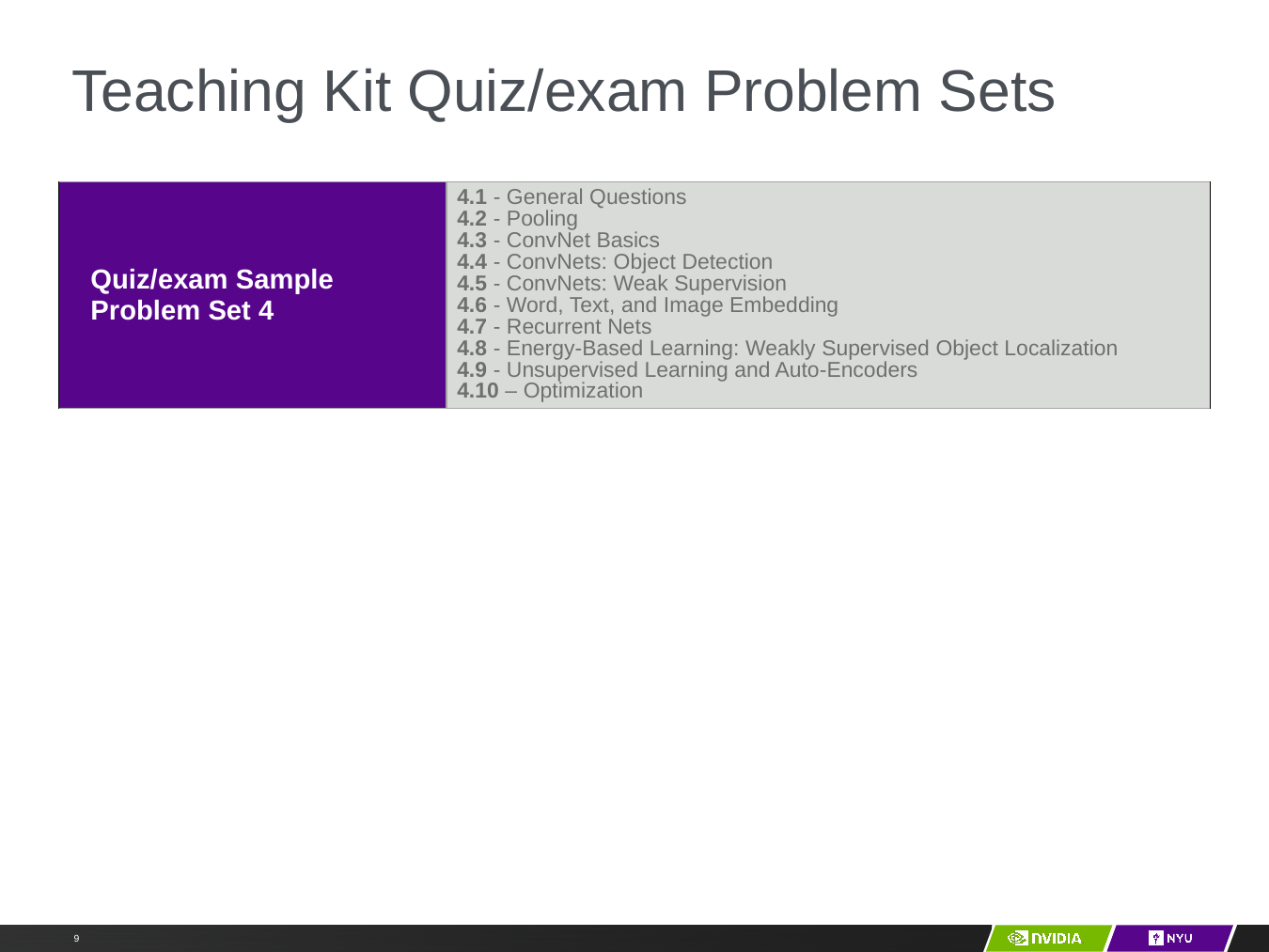

# Teaching Kit Quiz/exam Problem Sets
| Quiz/exam Sample Problem Set 4 | 4.1 - General Questions 4.2 - Pooling 4.3 - ConvNet Basics 4.4 - ConvNets: Object Detection 4.5 - ConvNets: Weak Supervision 4.6 - Word, Text, and Image Embedding 4.7 - Recurrent Nets 4.8 - Energy-Based Learning: Weakly Supervised Object Localization 4.9 - Unsupervised Learning and Auto-Encoders 4.10 – Optimization |
| --- | --- |